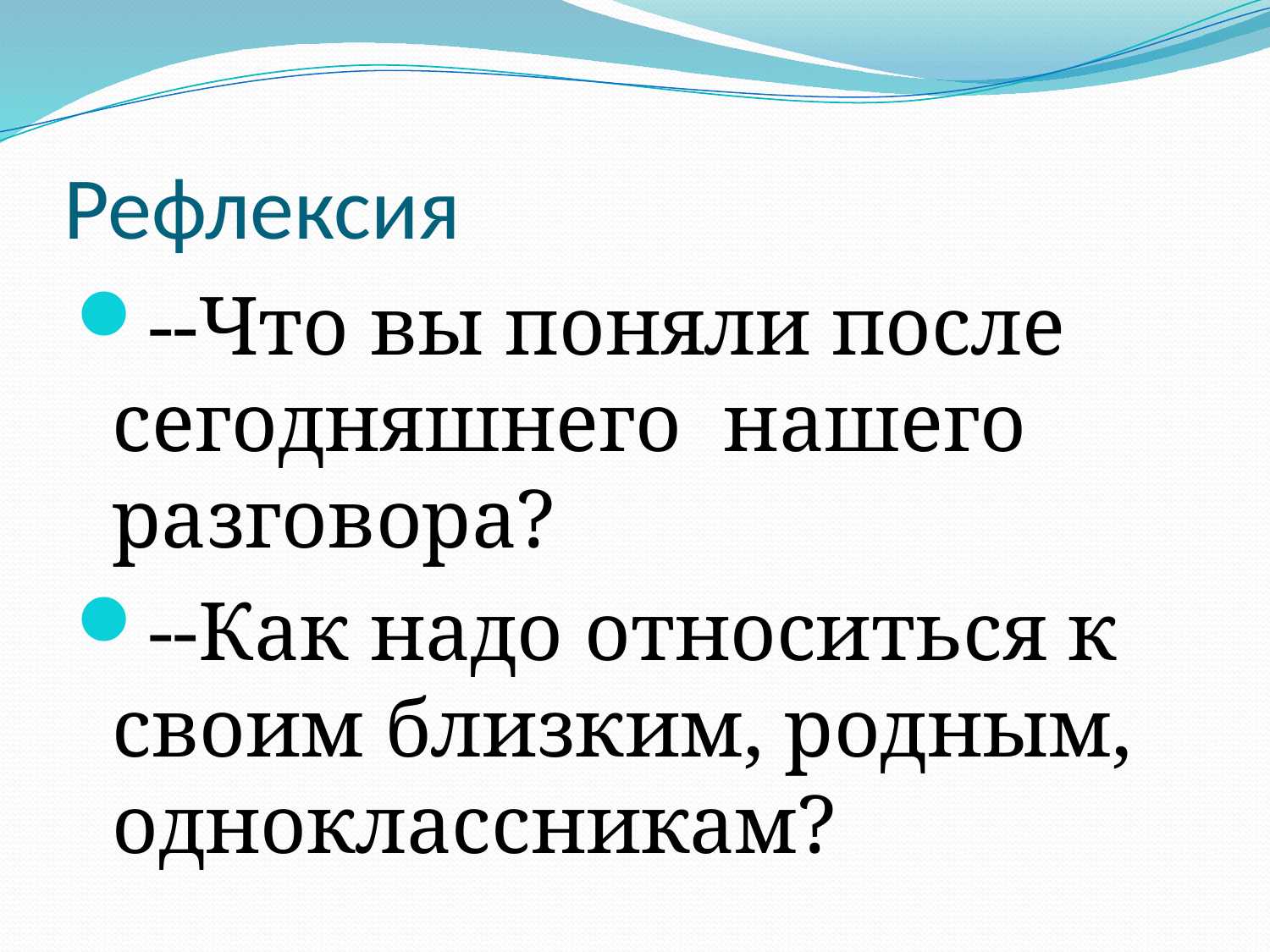

# Рефлексия
--Что вы поняли после сегодняшнего  нашего разговора?
--Как надо относиться к своим близким, родным, одноклассникам?